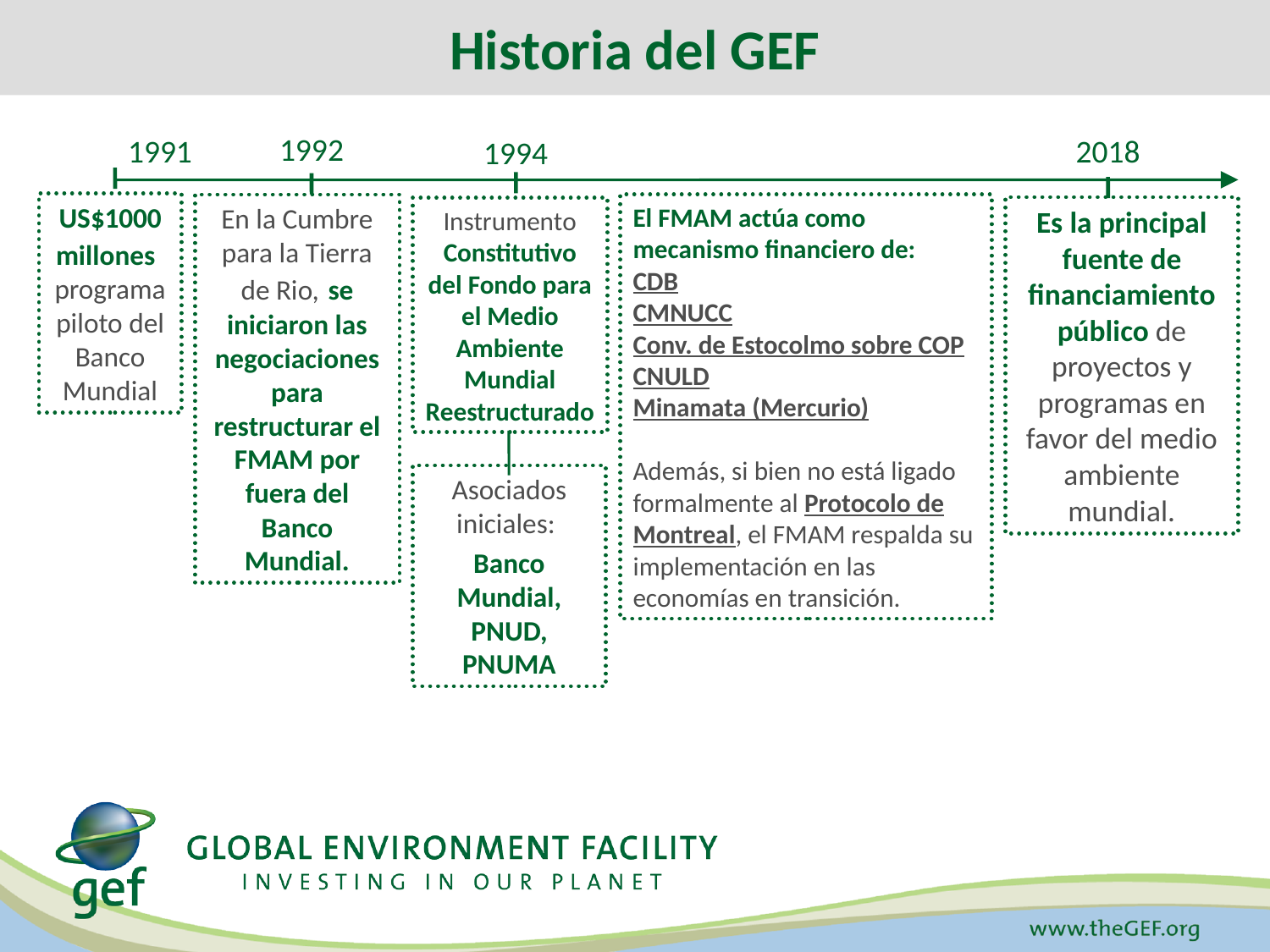

Historia del GEF
1992
2018
1991
1994

US$1000 millones
programa piloto del Banco Mundial
El FMAM actúa como mecanismo financiero de:
CDB
CMNUCC
Conv. de Estocolmo sobre COP
CNULD
Minamata (Mercurio)

Además, si bien no está ligado formalmente al Protocolo de Montreal, el FMAM respalda su implementación en las economías en transición.
En la Cumbre para la Tierra de Rio, se iniciaron las negociaciones para restructurar el FMAM por fuera del Banco Mundial.
Es la principal fuente de financiamiento público de proyectos y programas en favor del medio ambiente mundial.
Instrumento Constitutivo del Fondo para el Medio Ambiente Mundial Reestructurado

Asociados iniciales:
Banco Mundial, PNUD, PNUMA